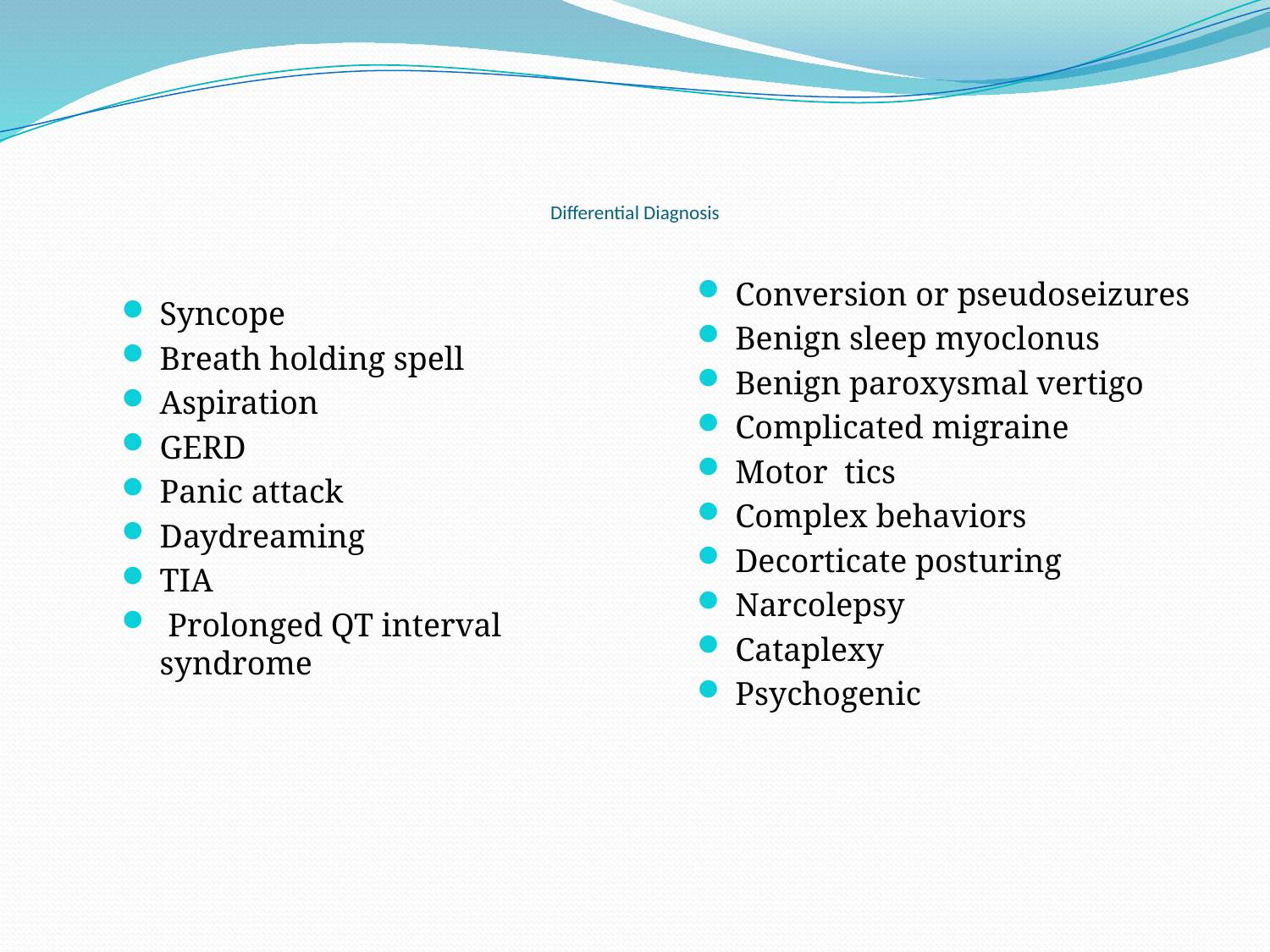

# Differential Diagnosis
Conversion or pseudoseizures
Benign sleep myoclonus
Benign paroxysmal vertigo
Complicated migraine
Motor  tics
Complex behaviors
Decorticate posturing
Narcolepsy
Cataplexy
Psychogenic

Syncope
Breath holding spell
Aspiration
GERD
Panic attack
Daydreaming
TIA
 Prolonged QT interval syndrome